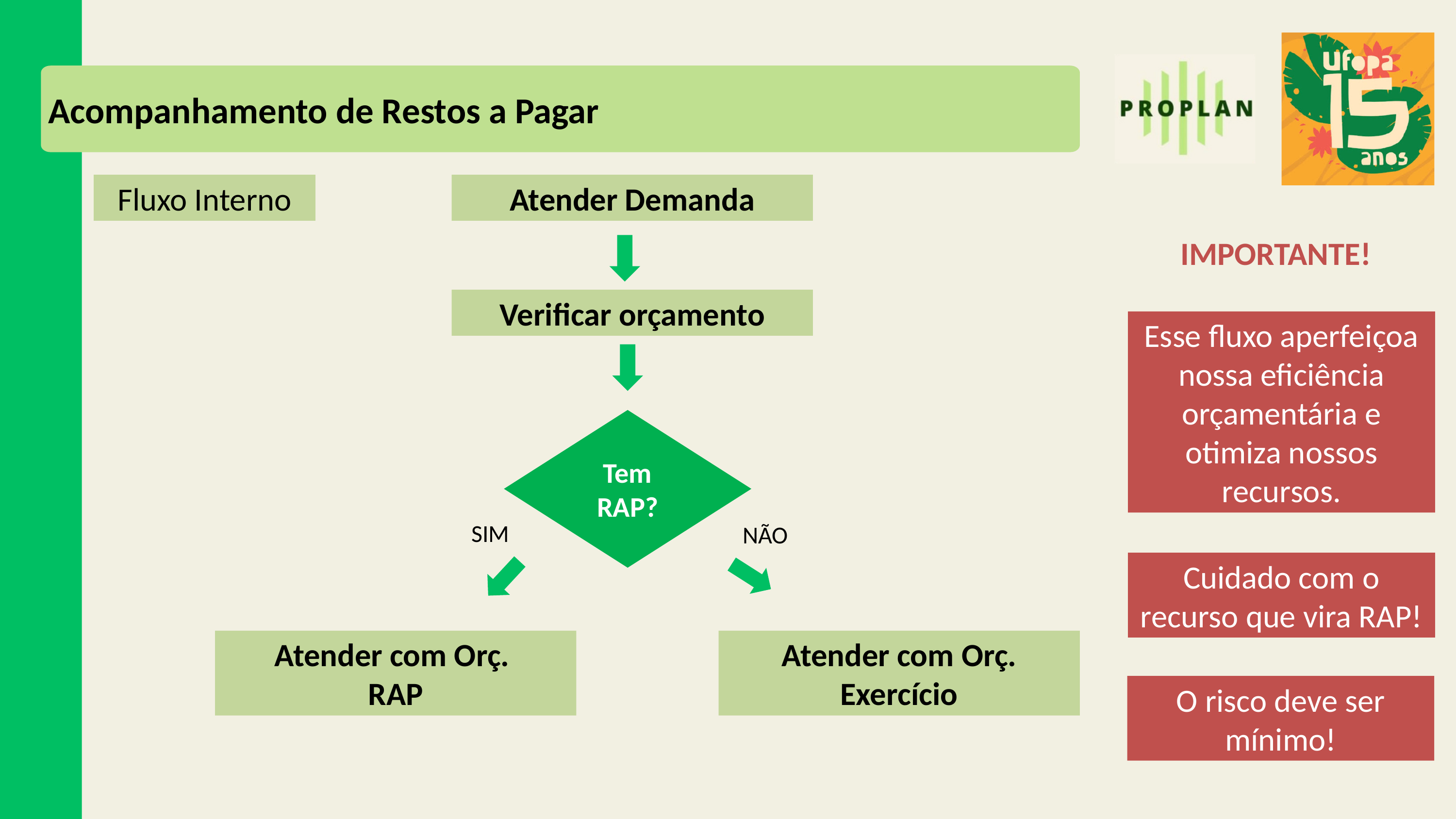

Acompanhamento de Restos a Pagar
Fluxo Interno
Atender Demanda
IMPORTANTE!

Verificar orçamento
Esse fluxo aperfeiçoa nossa eficiência orçamentária e otimiza nossos recursos.

Tem RAP?
SIM
NÃO
Cuidado com o recurso que vira RAP!

Atender com Orç. Exercício
Atender com Orç.
RAP
O risco deve ser mínimo!